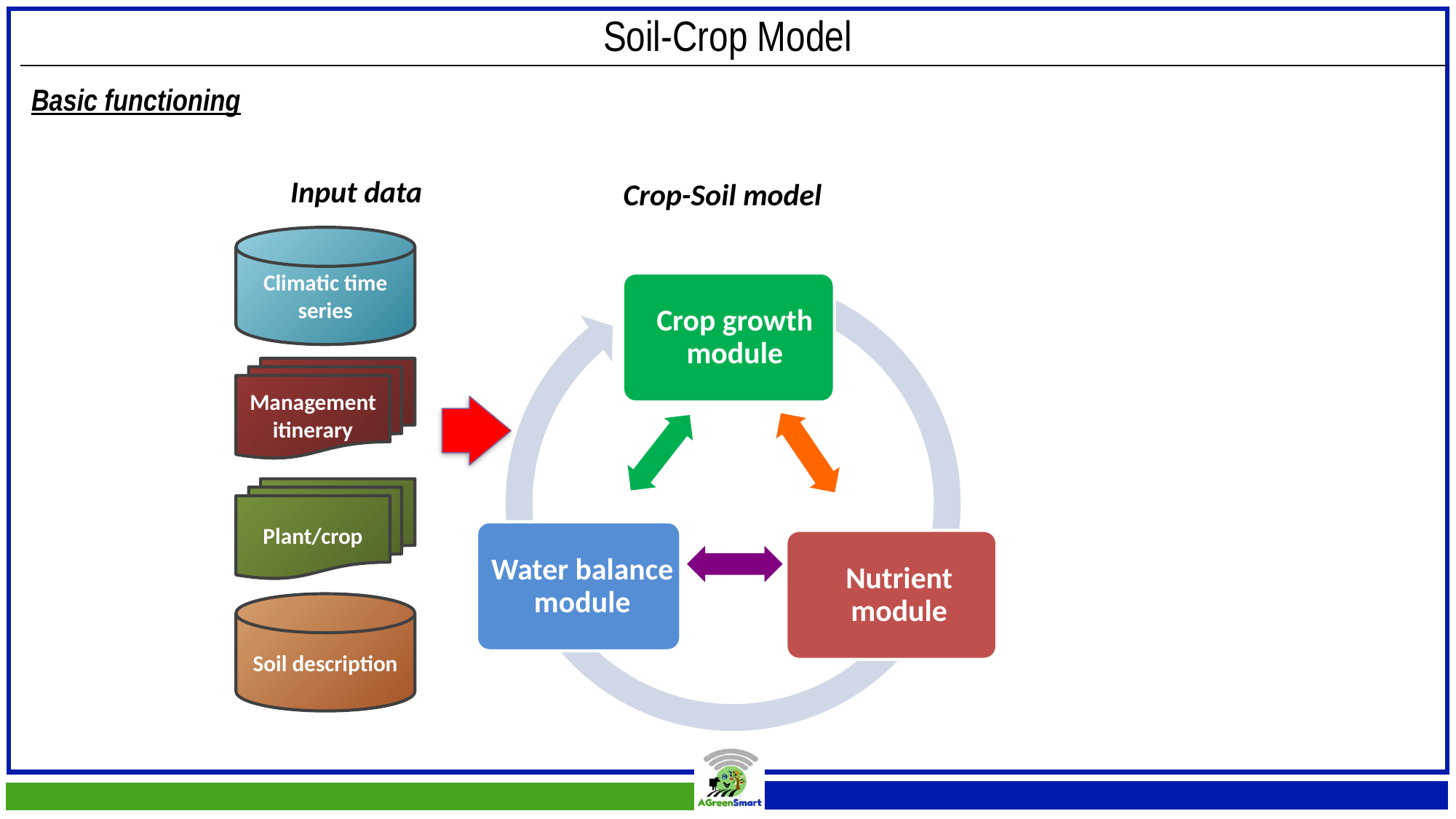

Soil-Crop Model
Basic functioning
Input data
Crop-Soil model
Climatic time series

Crop growth module
Management itinerary

Plant/crop

Water balance module

Nutrient module

Soil description